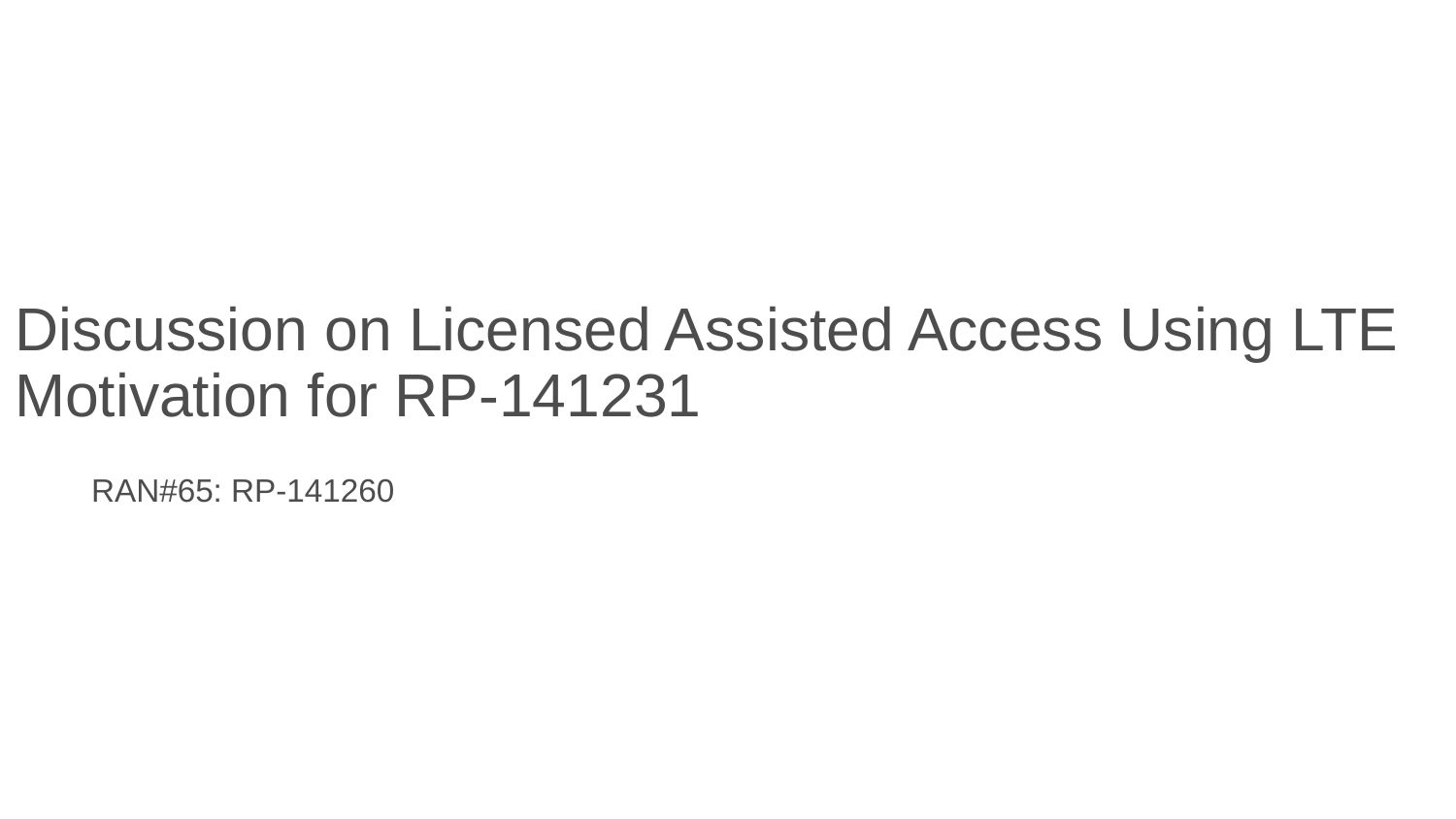

Discussion on Licensed Assisted Access Using LTE Motivation for RP-141231
RAN#65: RP-141260